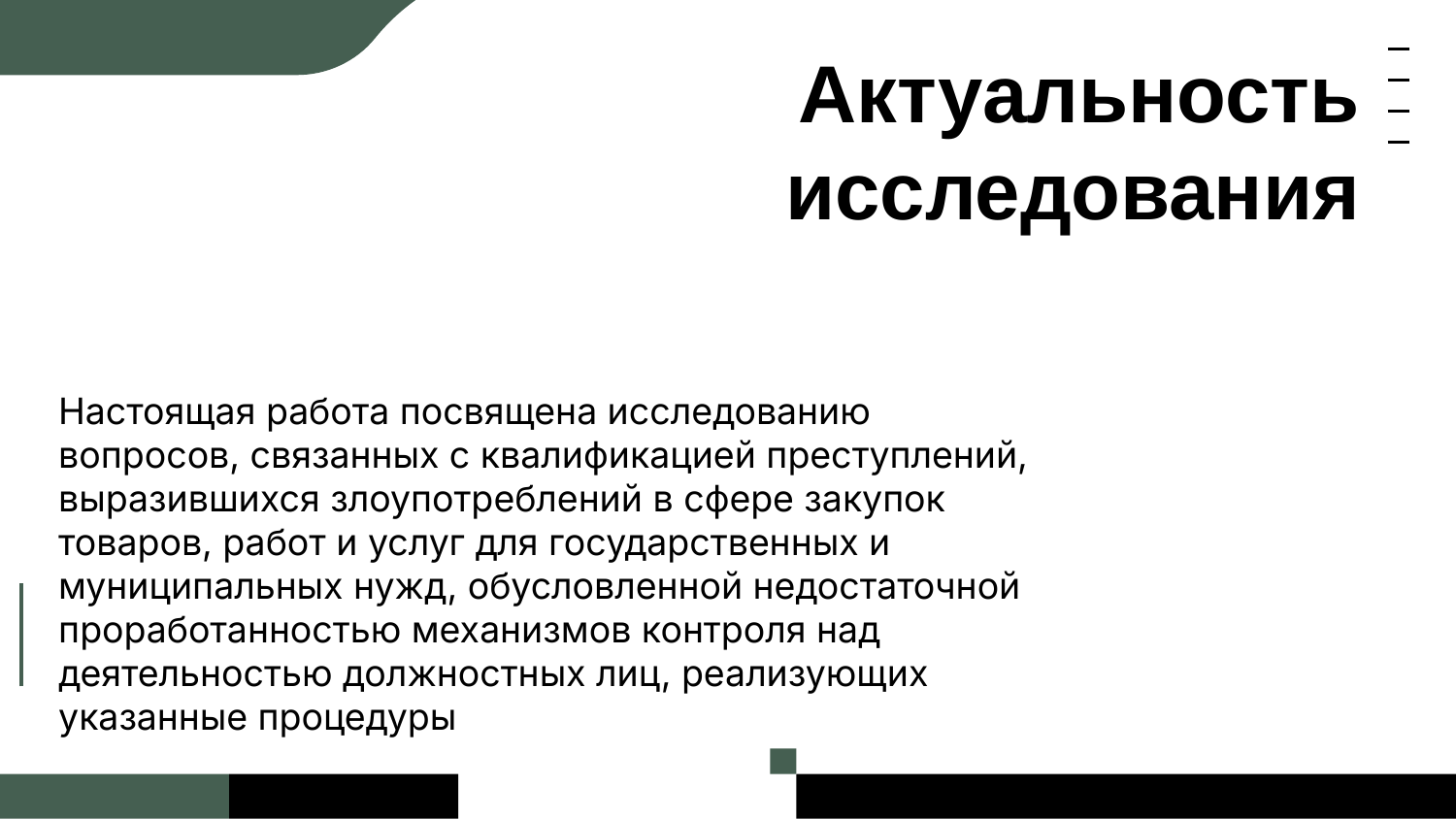

# Актуальность исследования
Настоящая работа посвящена исследованию вопросов, связанных с квалификацией преступлений, выразившихся злоупотреблений в сфере закупок товаров, работ и услуг для государственных и муниципальных нужд, обусловленной недостаточной проработанностью механизмов контроля над деятельностью должностных лиц, реализующих указанные процедуры